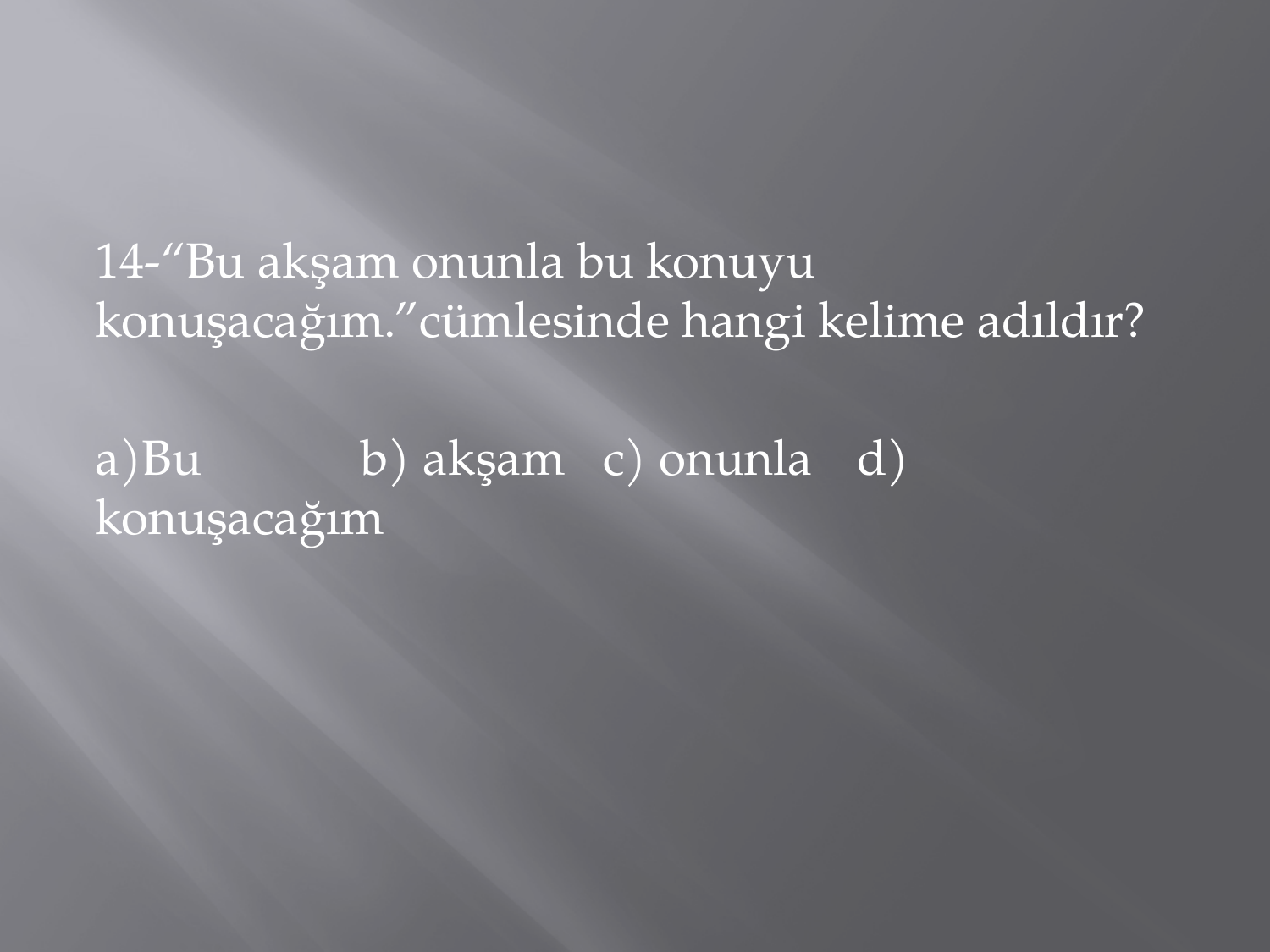

14-“Bu akşam onunla bu konuyu konuşacağım.”cümlesinde hangi kelime adıldır?

a)Bu		 b) akşam	c) onunla	d) konuşacağım